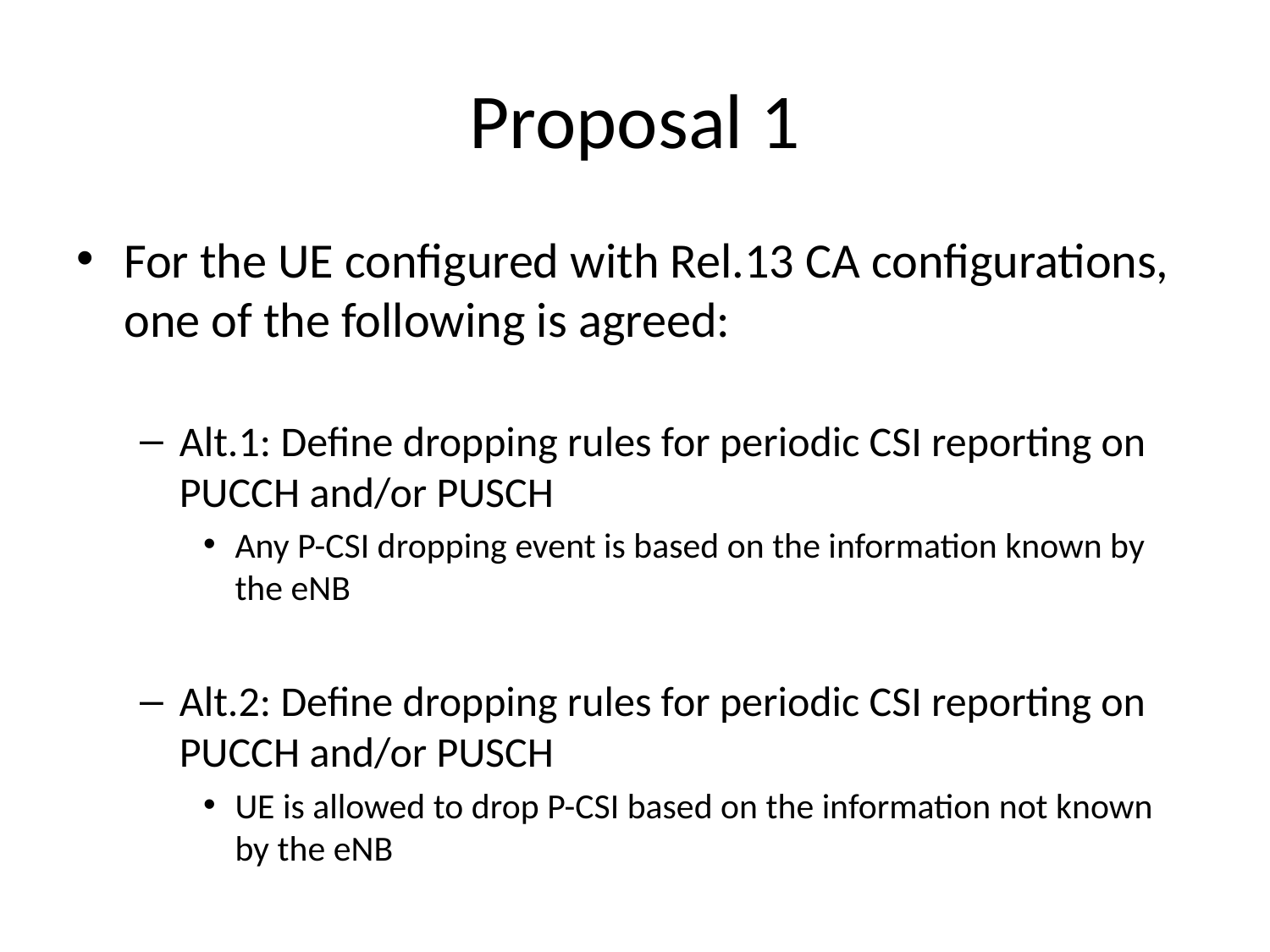

# Proposal 1
For the UE configured with Rel.13 CA configurations, one of the following is agreed:

Alt.1: Define dropping rules for periodic CSI reporting on PUCCH and/or PUSCH
Any P-CSI dropping event is based on the information known by the eNB

Alt.2: Define dropping rules for periodic CSI reporting on PUCCH and/or PUSCH
UE is allowed to drop P-CSI based on the information not known by the eNB